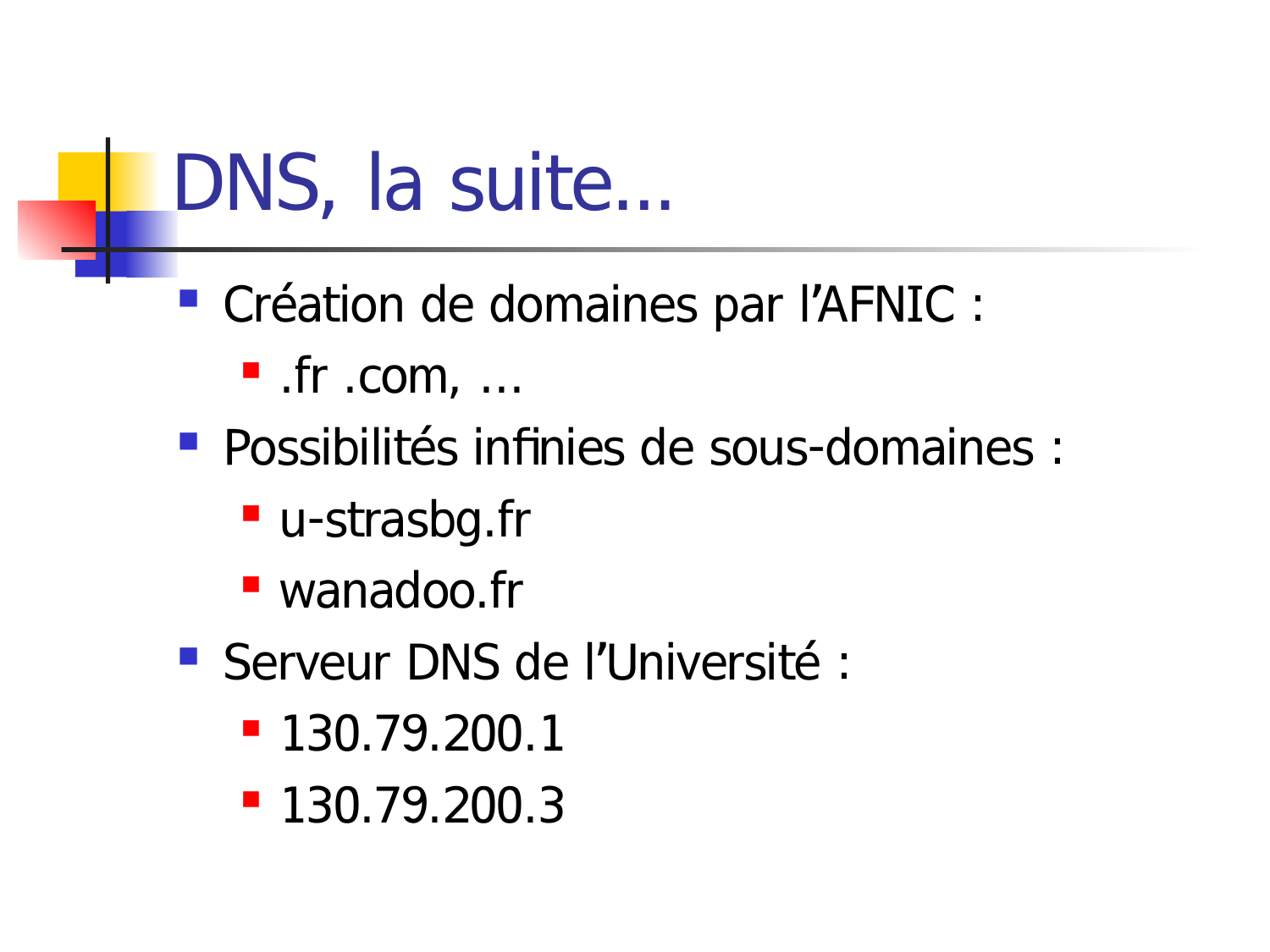

# DNS, la suite…
Création de domaines par l’AFNIC :
.fr .com, ...
Possibilités infinies de sous-domaines :
u-strasbg.fr
wanadoo.fr
Serveur DNS de l’Université :
130.79.200.1
130.79.200.3